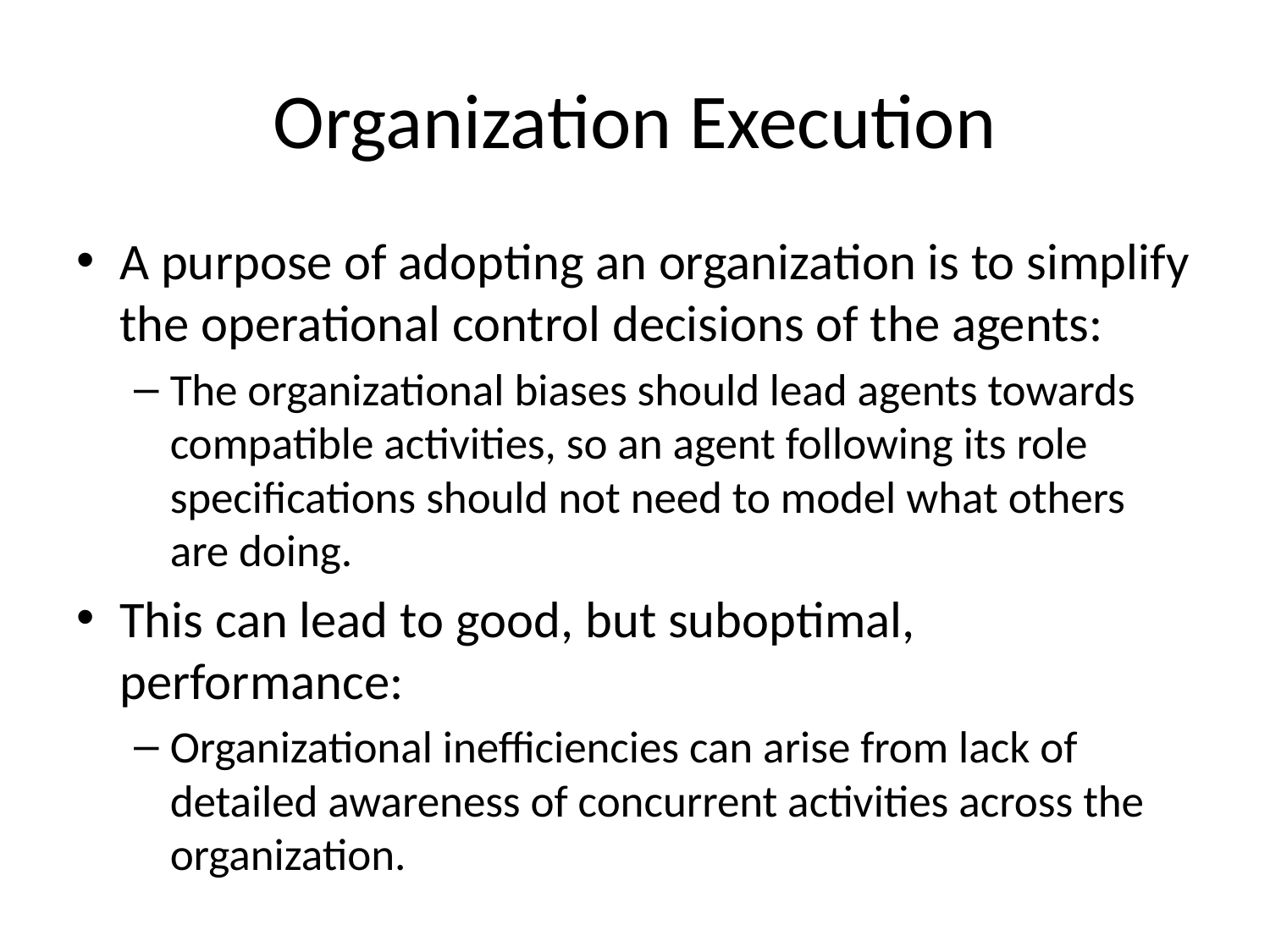

# Organization Execution
A purpose of adopting an organization is to simplify the operational control decisions of the agents:
The organizational biases should lead agents towards compatible activities, so an agent following its role specifications should not need to model what others are doing.
This can lead to good, but suboptimal, performance:
Organizational inefficiencies can arise from lack of detailed awareness of concurrent activities across the organization.